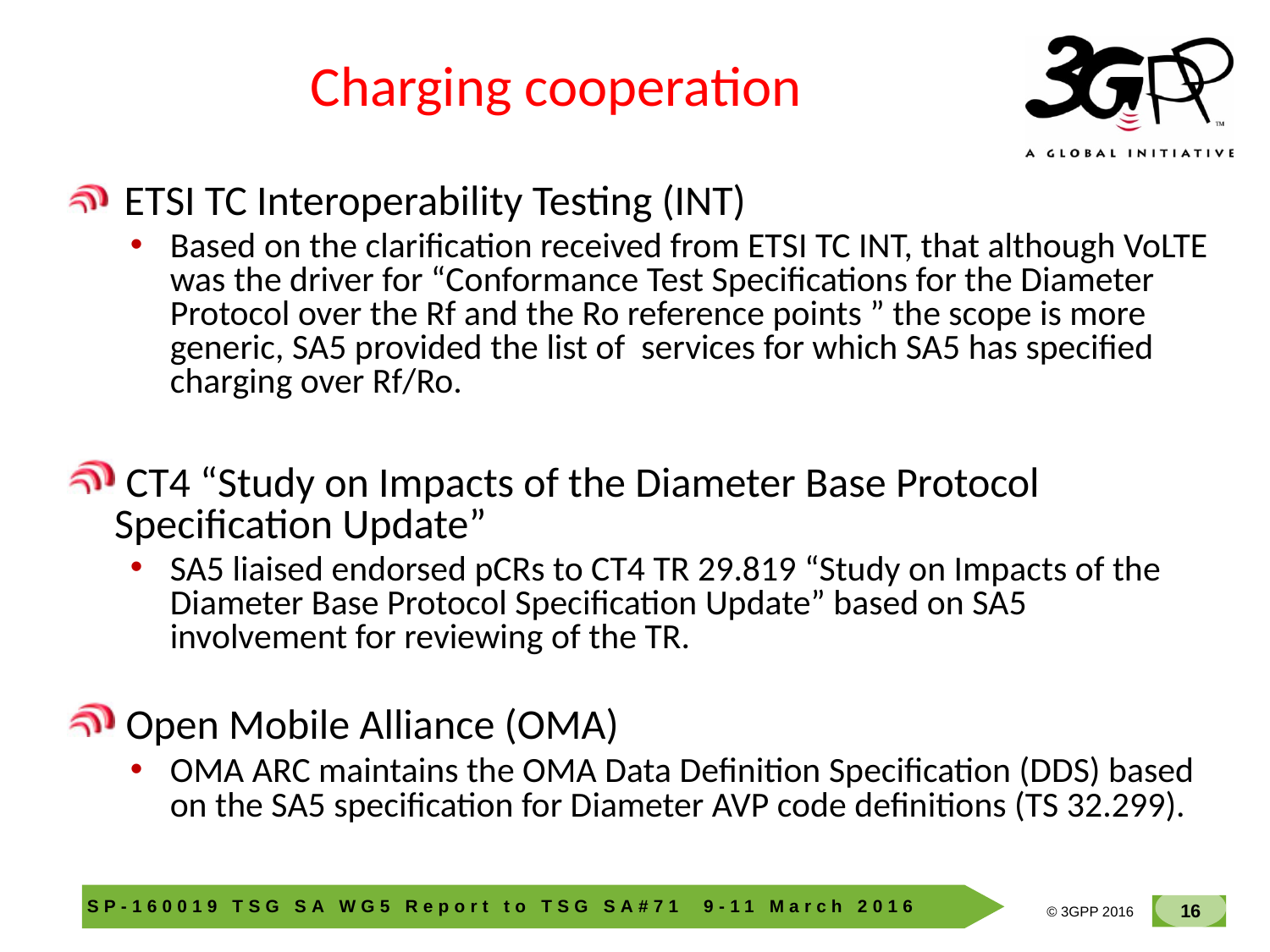

Charging cooperation
 ETSI TC Interoperability Testing (INT)
Based on the clarification received from ETSI TC INT, that although VoLTE was the driver for “Conformance Test Specifications for the Diameter Protocol over the Rf and the Ro reference points ” the scope is more generic, SA5 provided the list of  services for which SA5 has specified charging over Rf/Ro.

 CT4 “Study on Impacts of the Diameter Base Protocol Specification Update”
SA5 liaised endorsed pCRs to CT4 TR 29.819 “Study on Impacts of the Diameter Base Protocol Specification Update” based on SA5 involvement for reviewing of the TR.

 Open Mobile Alliance (OMA)
OMA ARC maintains the OMA Data Definition Specification (DDS) based on the SA5 specification for Diameter AVP code definitions (TS 32.299).